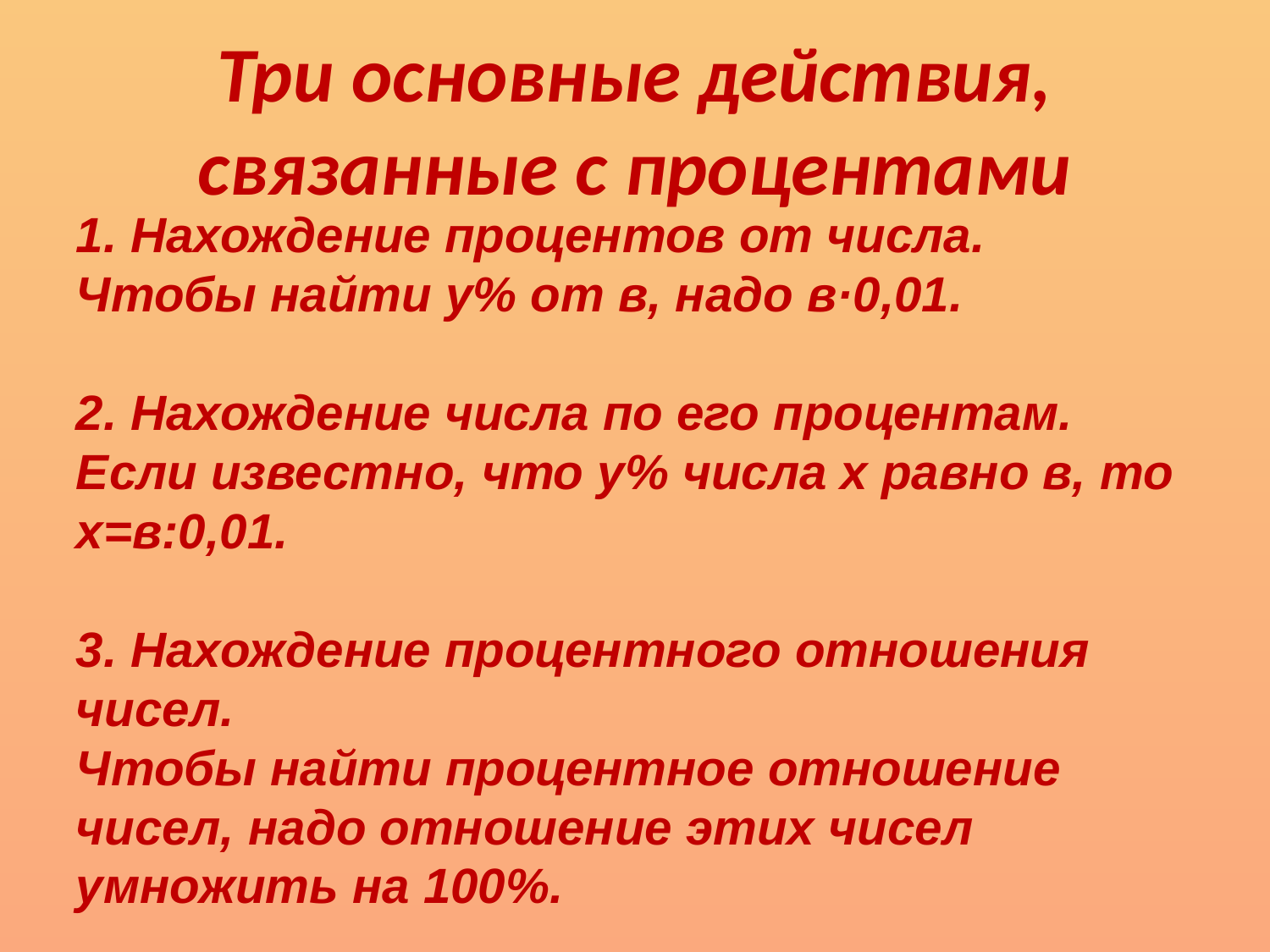

# Три основные действия, связанные с процентами
1. Нахождение процентов от числа.
Чтобы найти у% от в, надо в·0,01.

2. Нахождение числа по его процентам.
Если известно, что у% числа x равно в, то x=в:0,01.

3. Нахождение процентного отношения чисел.
Чтобы найти процентное отношение чисел, надо отношение этих чисел умножить на 100%.